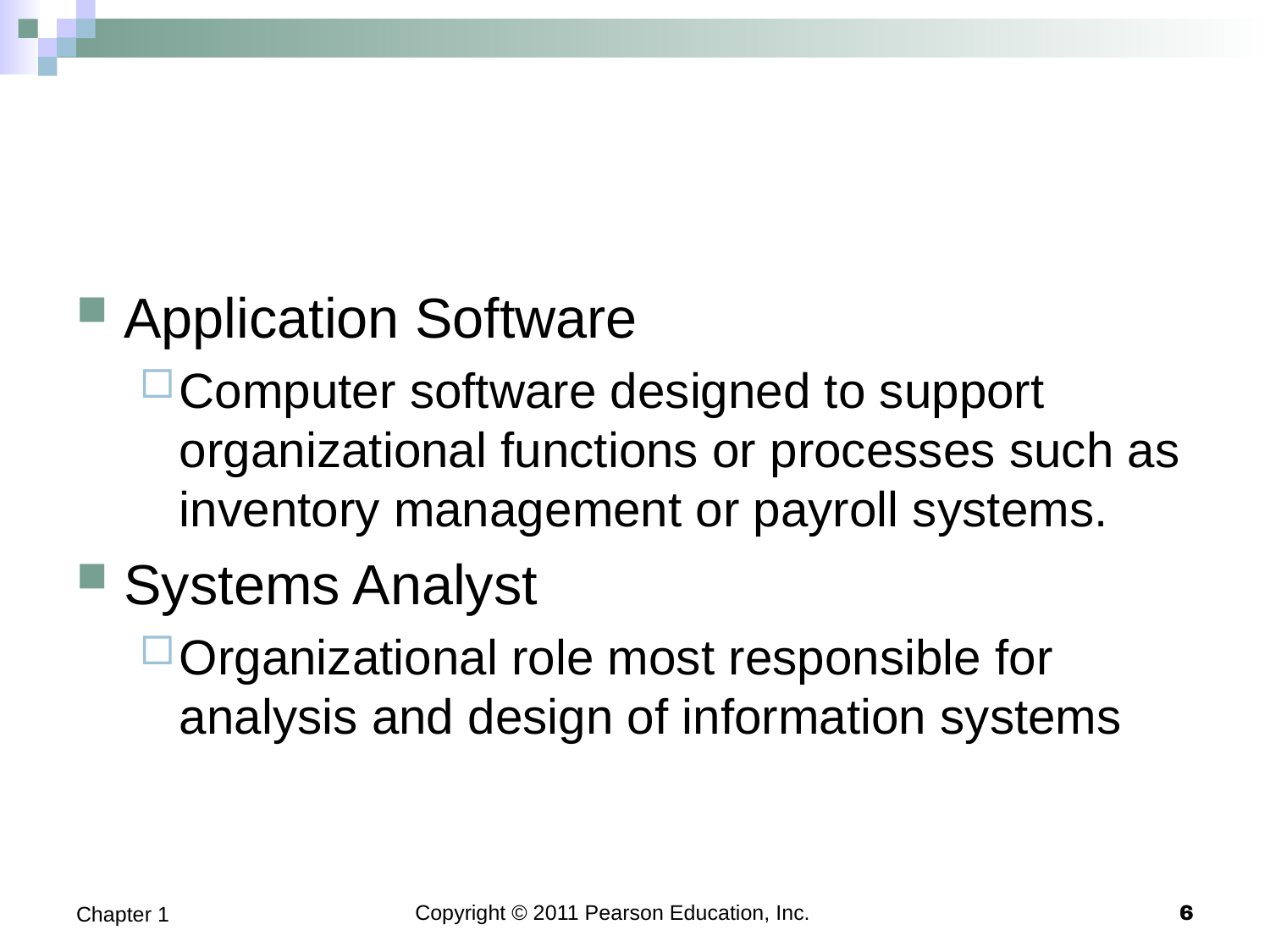

#
Application Software
Computer software designed to support organizational functions or processes such as inventory management or payroll systems.
Systems Analyst
Organizational role most responsible for analysis and design of information systems
Chapter 1
Copyright © 2011 Pearson Education, Inc.
6